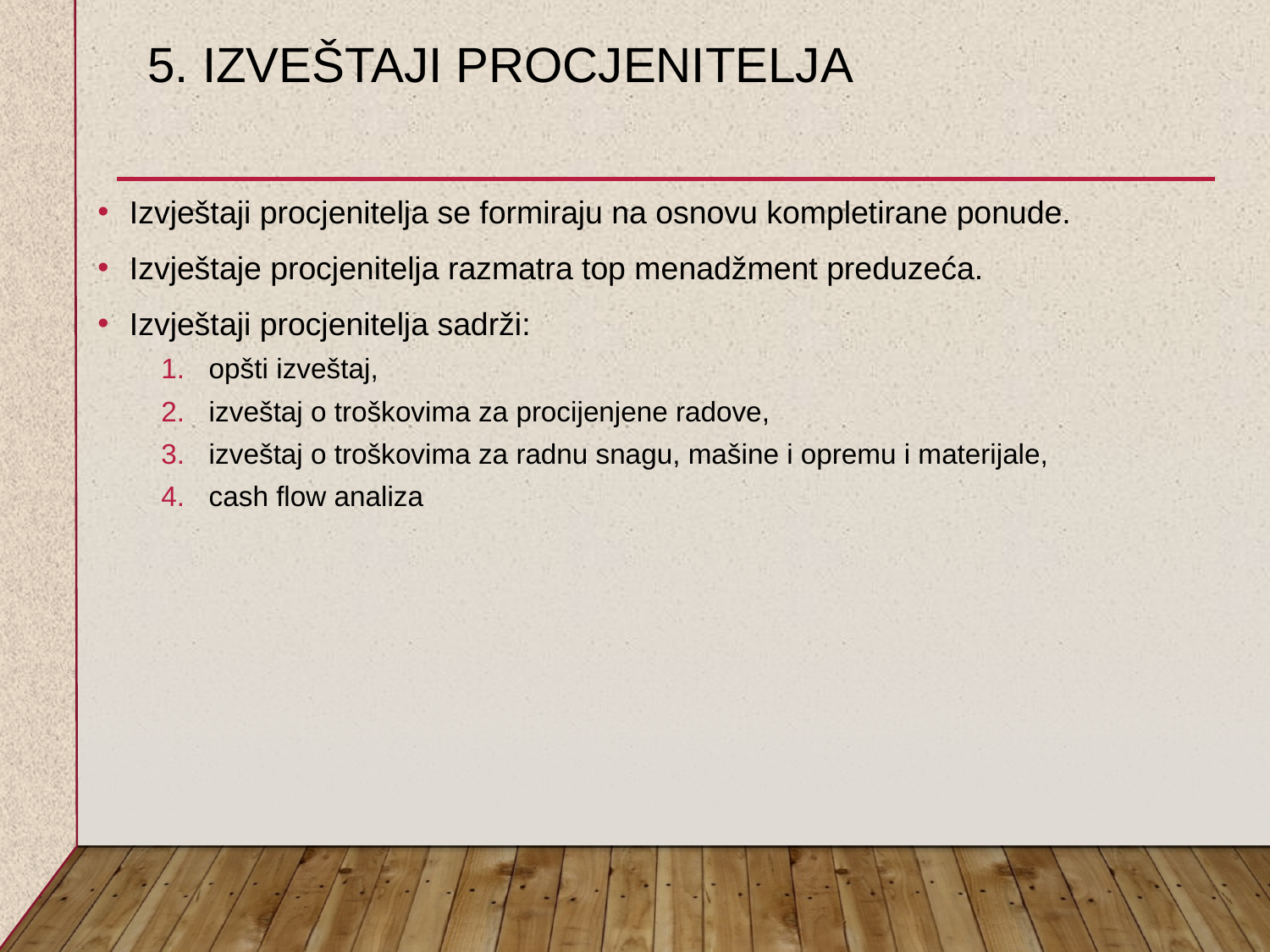

# 5. IZVEŠTAJI PROCjENITELJA
Izvještaji procjenitelja se formiraju na osnovu kompletirane ponude.
Izvještaje procjenitelja razmatra top menadžment preduzeća.
Izvještaji procjenitelja sadrži:
opšti izveštaj,
izveštaj o troškovima za procijenjene radove,
izveštaj o troškovima za radnu snagu, mašine i opremu i materijale,
cash flow analiza